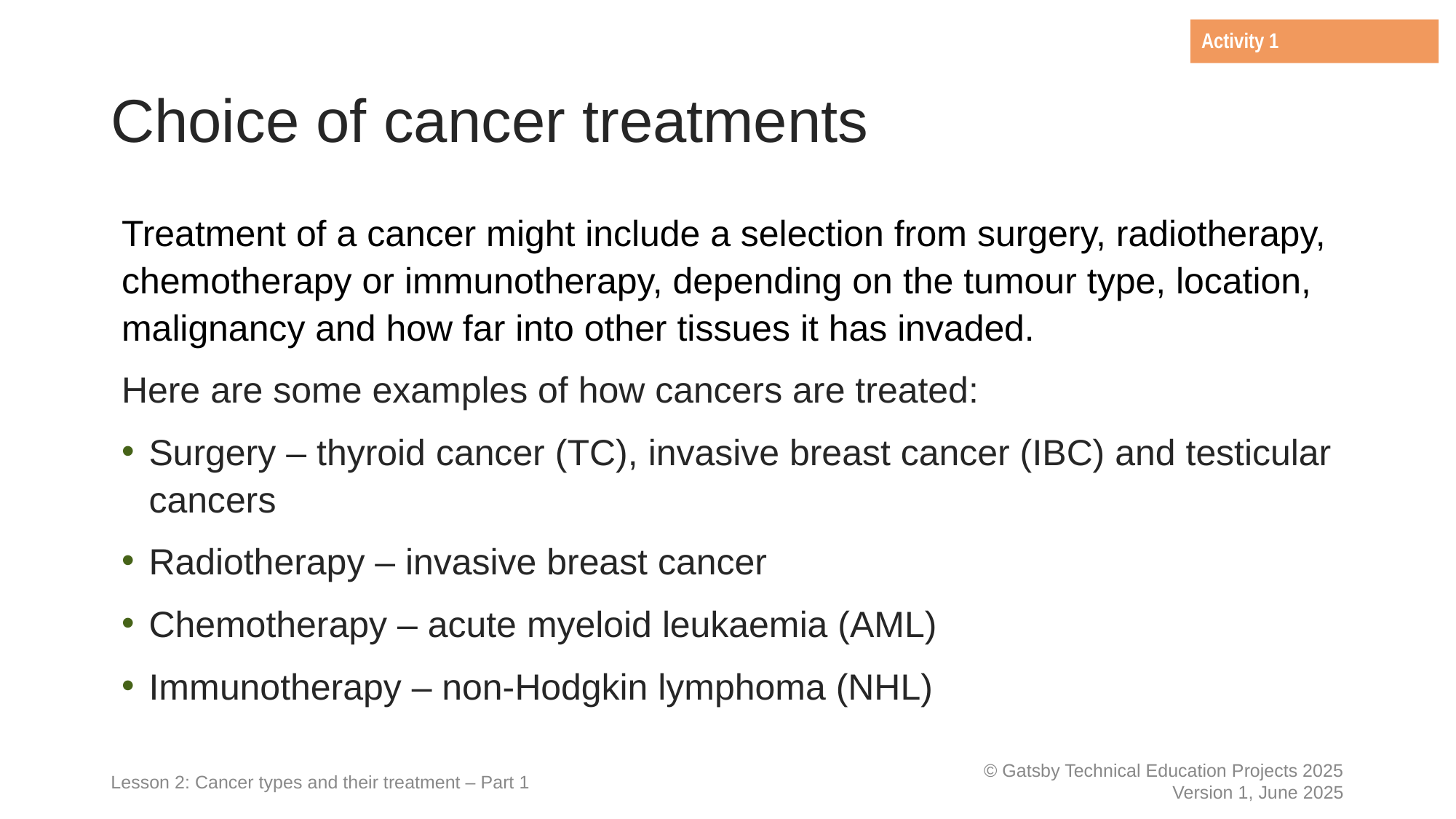

Activity 1
# Choice of cancer treatments
Treatment of a cancer might include a selection from surgery, radiotherapy, chemotherapy or immunotherapy, depending on the tumour type, location, malignancy and how far into other tissues it has invaded.
Here are some examples of how cancers are treated:
Surgery – thyroid cancer (TC), invasive breast cancer (IBC) and testicular cancers
Radiotherapy – invasive breast cancer
Chemotherapy – acute myeloid leukaemia (AML)
Immunotherapy – non-Hodgkin lymphoma (NHL)

Lesson 2: Cancer types and their treatment – Part 1